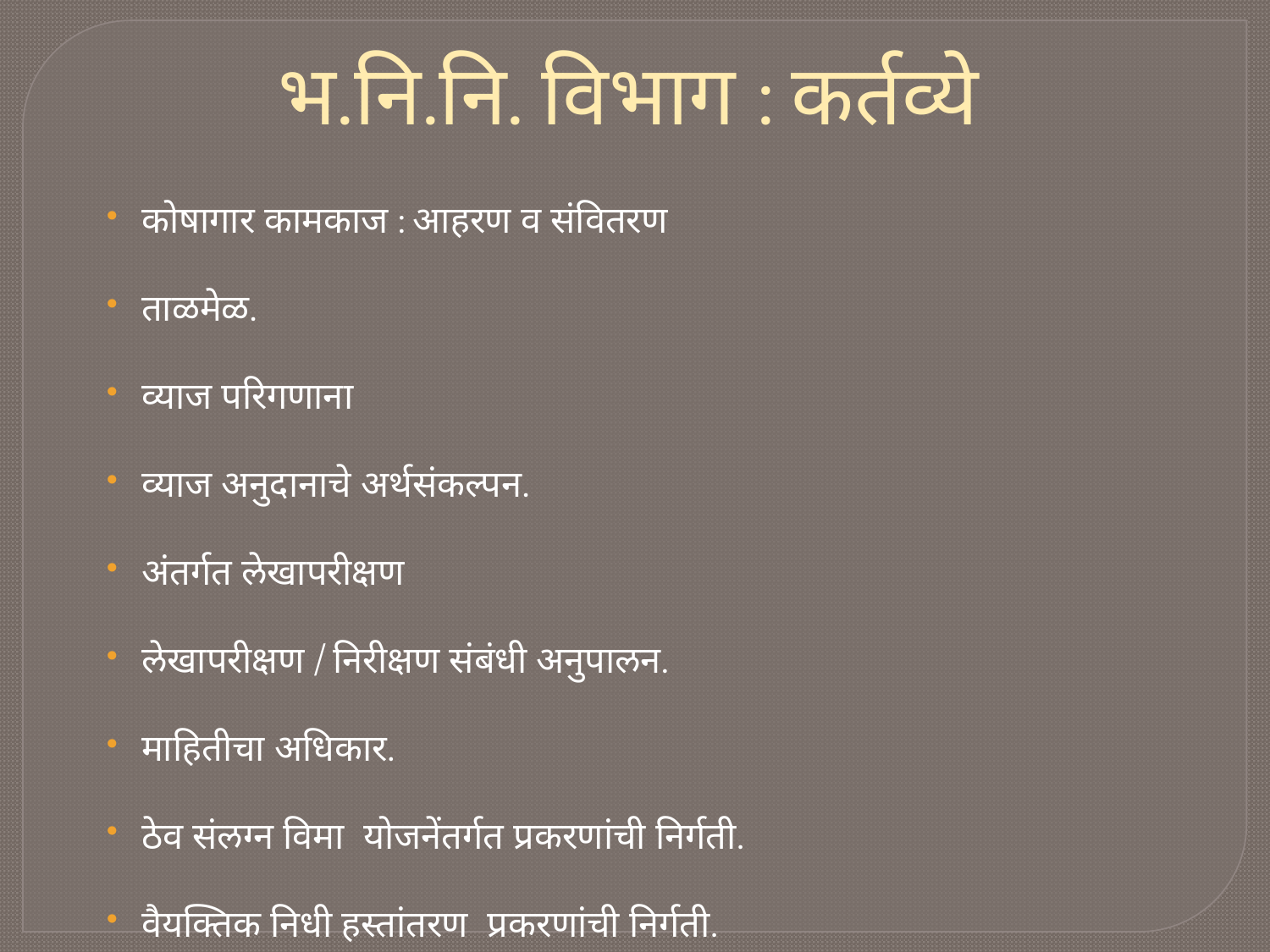

भ.नि.नि. विभाग : कर्तव्ये
कोषागार कामकाज : आहरण व संवितरण

ताळमेळ.

व्याज परिगणाना

व्याज अनुदानाचे अर्थसंकल्पन.

अंतर्गत लेखापरीक्षण

लेखापरीक्षण / निरीक्षण संबंधी अनुपालन.

माहितीचा अधिकार.

ठेव संलग्न विमा  योजनेंतर्गत प्रकरणांची निर्गती.

वैयक्तिक निधी हस्तांतरण  प्रकरणांची निर्गती.